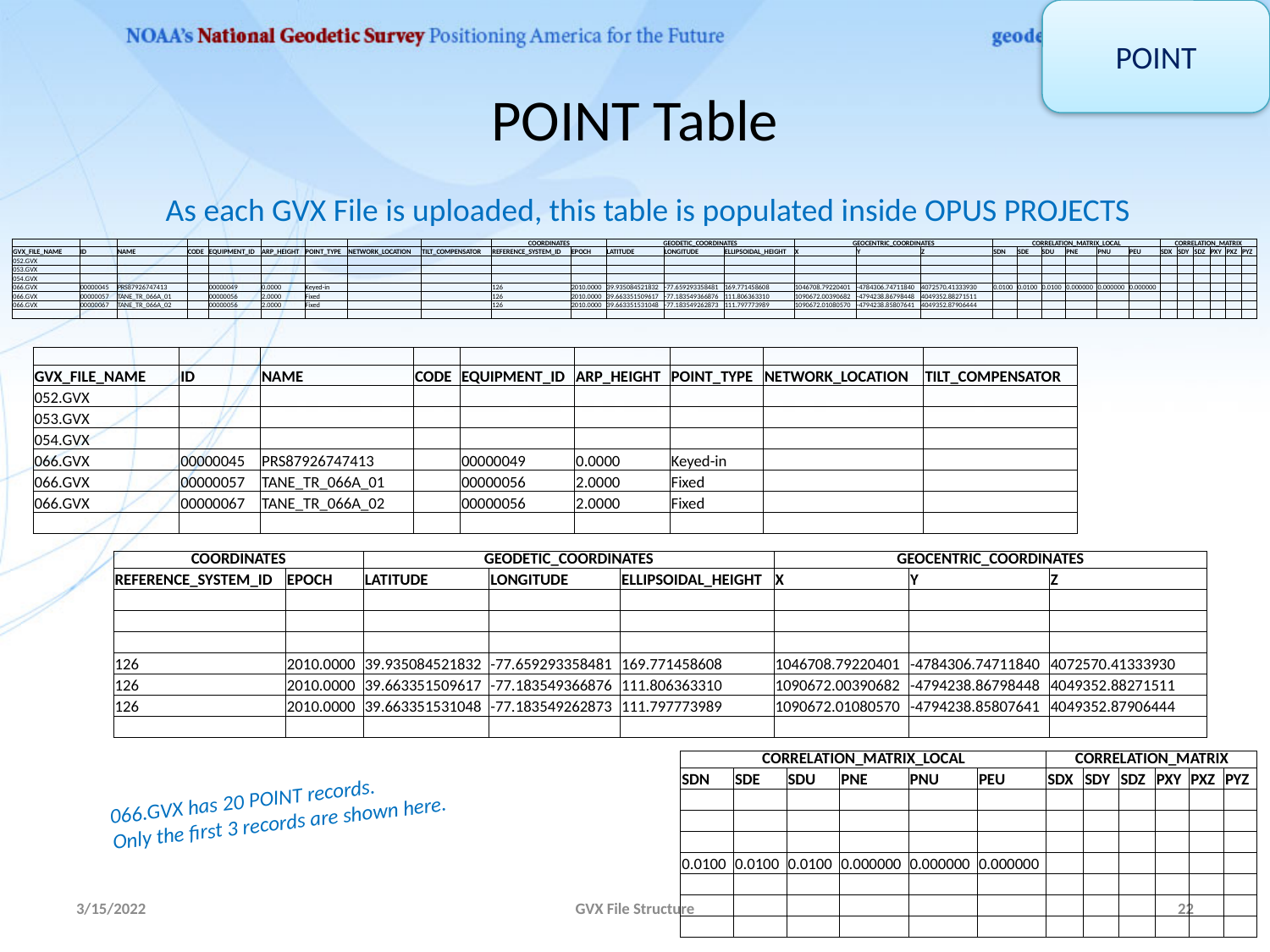

POINT
# POINT Table
As each GVX File is uploaded, this table is populated inside OPUS PROJECTS
|  |  |  |  |  |  |  |  |  | COORDINATES |  | GEODETIC\_COORDINATES |  |  | GEOCENTRIC\_COORDINATES |  |  | CORRELATION\_MATRIX\_LOCAL |  |  |  |  |  | CORRELATION\_MATRIX |  |  |  |  |  |
| --- | --- | --- | --- | --- | --- | --- | --- | --- | --- | --- | --- | --- | --- | --- | --- | --- | --- | --- | --- | --- | --- | --- | --- | --- | --- | --- | --- | --- |
| GVX\_FILE\_NAME | ID | NAME | CODE | EQUIPMENT\_ID | ARP\_HEIGHT | POINT\_TYPE | NETWORK\_LOCATION | TILT\_COMPENSATOR | REFERENCE\_SYSTEM\_ID | EPOCH | LATITUDE | LONGITUDE | ELLIPSOIDAL\_HEIGHT | X | Y | Z | SDN | SDE | SDU | PNE | PNU | PEU | SDX | SDY | SDZ | PXY | PXZ | PYZ |
| 052.GVX |  |  |  |  |  |  |  |  |  |  |  |  |  |  |  |  |  |  |  |  |  |  |  |  |  |  |  |  |
| 053.GVX |  |  |  |  |  |  |  |  |  |  |  |  |  |  |  |  |  |  |  |  |  |  |  |  |  |  |  |  |
| 054.GVX |  |  |  |  |  |  |  |  |  |  |  |  |  |  |  |  |  |  |  |  |  |  |  |  |  |  |  |  |
| 066.GVX | 00000045 | PRS87926747413 |  | 00000049 | 0.0000 | Keyed-in |  |  | 126 | 2010.0000 | 39.935084521832 | -77.659293358481 | 169.771458608 | 1046708.79220401 | -4784306.74711840 | 4072570.41333930 | 0.0100 | 0.0100 | 0.0100 | 0.000000 | 0.000000 | 0.000000 |  |  |  |  |  |  |
| 066.GVX | 00000057 | TANE\_TR\_066A\_01 |  | 00000056 | 2.0000 | Fixed |  |  | 126 | 2010.0000 | 39.663351509617 | -77.183549366876 | 111.806363310 | 1090672.00390682 | -4794238.86798448 | 4049352.88271511 |  |  |  |  |  |  |  |  |  |  |  |  |
| 066.GVX | 00000067 | TANE\_TR\_066A\_02 |  | 00000056 | 2.0000 | Fixed |  |  | 126 | 2010.0000 | 39.663351531048 | -77.183549262873 | 111.797773989 | 1090672.01080570 | -4794238.85807641 | 4049352.87906444 |  |  |  |  |  |  |  |  |  |  |  |  |
|  |  |  |  |  |  |  |  |  |  |  |  |  |  |  |  |  |  |  |  |  |  |  |  |  |  |  |  |  |
|  |  |  |  |  |  |  |  |  |
| --- | --- | --- | --- | --- | --- | --- | --- | --- |
| GVX\_FILE\_NAME | ID | NAME | CODE | EQUIPMENT\_ID | ARP\_HEIGHT | POINT\_TYPE | NETWORK\_LOCATION | TILT\_COMPENSATOR |
| 052.GVX |  |  |  |  |  |  |  |  |
| 053.GVX |  |  |  |  |  |  |  |  |
| 054.GVX |  |  |  |  |  |  |  |  |
| 066.GVX | 00000045 | PRS87926747413 |  | 00000049 | 0.0000 | Keyed-in |  |  |
| 066.GVX | 00000057 | TANE\_TR\_066A\_01 |  | 00000056 | 2.0000 | Fixed |  |  |
| 066.GVX | 00000067 | TANE\_TR\_066A\_02 |  | 00000056 | 2.0000 | Fixed |  |  |
|  |  |  |  |  |  |  |  |  |
| COORDINATES |  | GEODETIC\_COORDINATES |  |  | GEOCENTRIC\_COORDINATES |  |  |
| --- | --- | --- | --- | --- | --- | --- | --- |
| REFERENCE\_SYSTEM\_ID | EPOCH | LATITUDE | LONGITUDE | ELLIPSOIDAL\_HEIGHT | X | Y | Z |
|  |  |  |  |  |  |  |  |
|  |  |  |  |  |  |  |  |
|  |  |  |  |  |  |  |  |
| 126 | 2010.0000 | 39.935084521832 | -77.659293358481 | 169.771458608 | 1046708.79220401 | -4784306.74711840 | 4072570.41333930 |
| 126 | 2010.0000 | 39.663351509617 | -77.183549366876 | 111.806363310 | 1090672.00390682 | -4794238.86798448 | 4049352.88271511 |
| 126 | 2010.0000 | 39.663351531048 | -77.183549262873 | 111.797773989 | 1090672.01080570 | -4794238.85807641 | 4049352.87906444 |
|  |  |  |  |  |  |  |  |
| CORRELATION\_MATRIX\_LOCAL |  |  |  |  |  | CORRELATION\_MATRIX |  |  |  |  |  |
| --- | --- | --- | --- | --- | --- | --- | --- | --- | --- | --- | --- |
| SDN | SDE | SDU | PNE | PNU | PEU | SDX | SDY | SDZ | PXY | PXZ | PYZ |
|  |  |  |  |  |  |  |  |  |  |  |  |
|  |  |  |  |  |  |  |  |  |  |  |  |
|  |  |  |  |  |  |  |  |  |  |  |  |
| 0.0100 | 0.0100 | 0.0100 | 0.000000 | 0.000000 | 0.000000 |  |  |  |  |  |  |
|  |  |  |  |  |  |  |  |  |  |  |  |
|  |  |  |  |  |  |  |  |  |  |  |  |
|  |  |  |  |  |  |  |  |  |  |  |  |
066.GVX has 20 POINT records.
Only the first 3 records are shown here.
3/15/2022
GVX File Structure
22